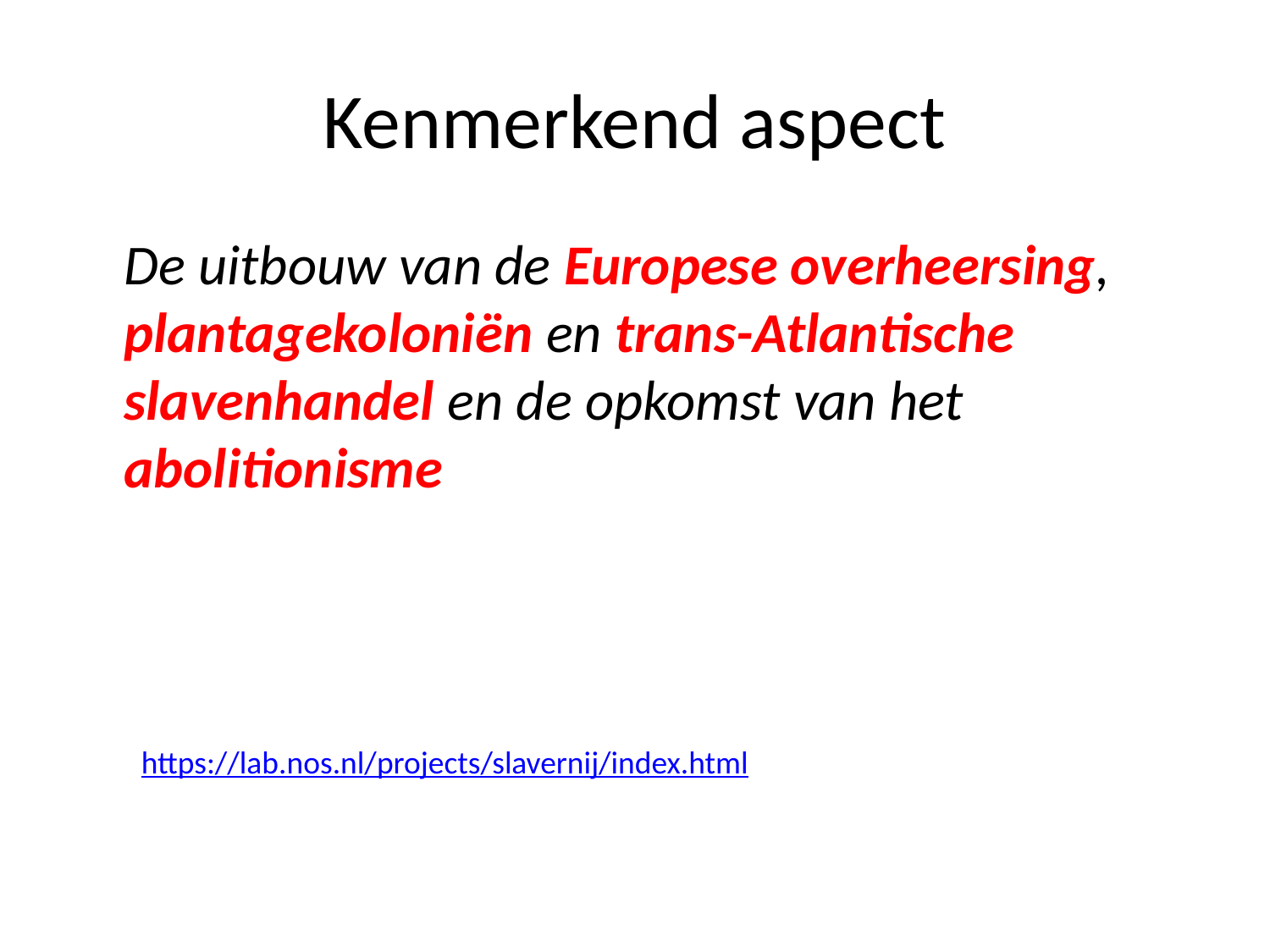

# Kenmerkend aspect
	De uitbouw van de Europese overheersing, plantagekoloniën en trans-Atlantische slavenhandel en de opkomst van het abolitionisme
https://lab.nos.nl/projects/slavernij/index.html